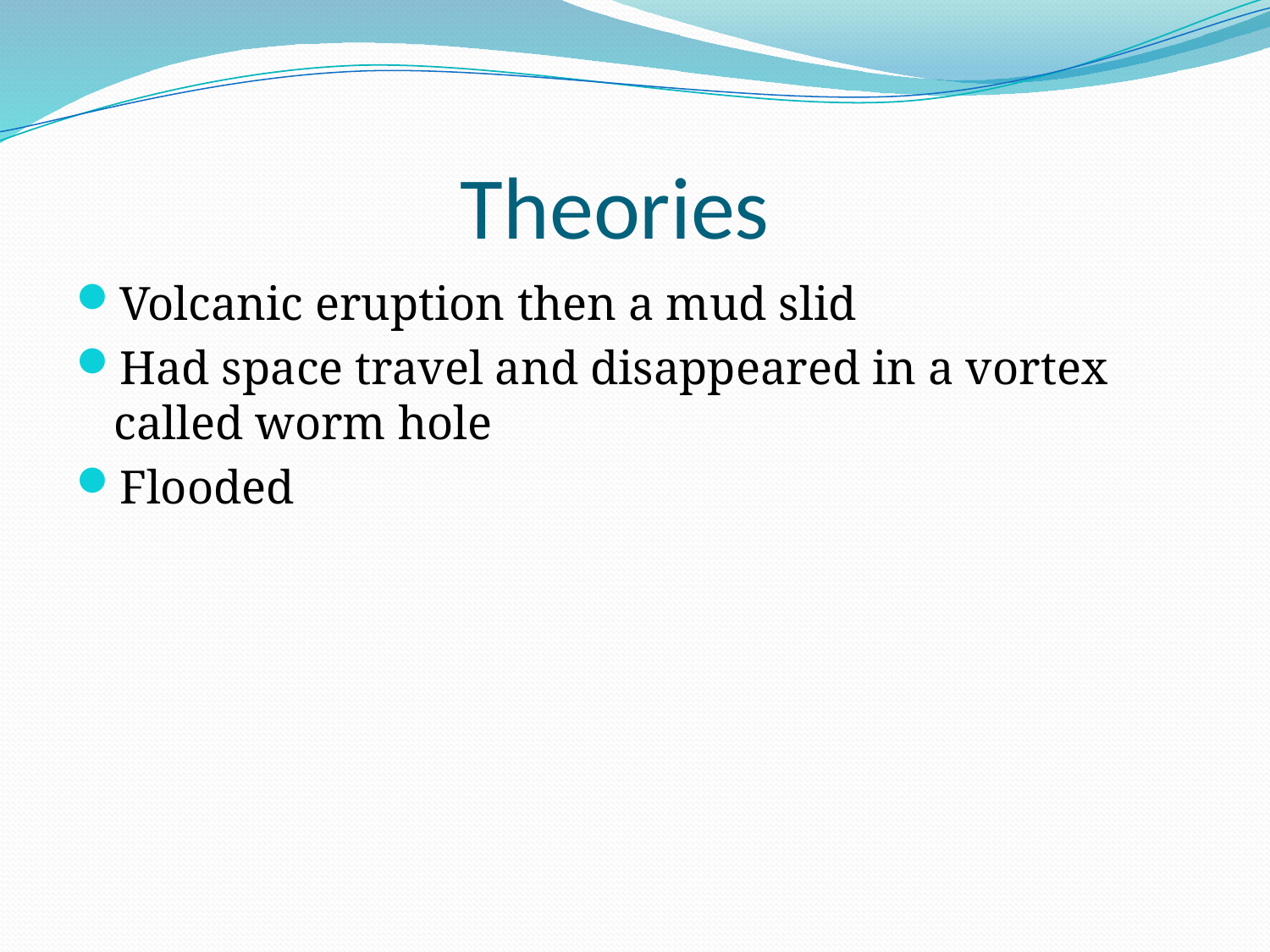

# Theories
Volcanic eruption then a mud slid
Had space travel and disappeared in a vortex called worm hole
Flooded